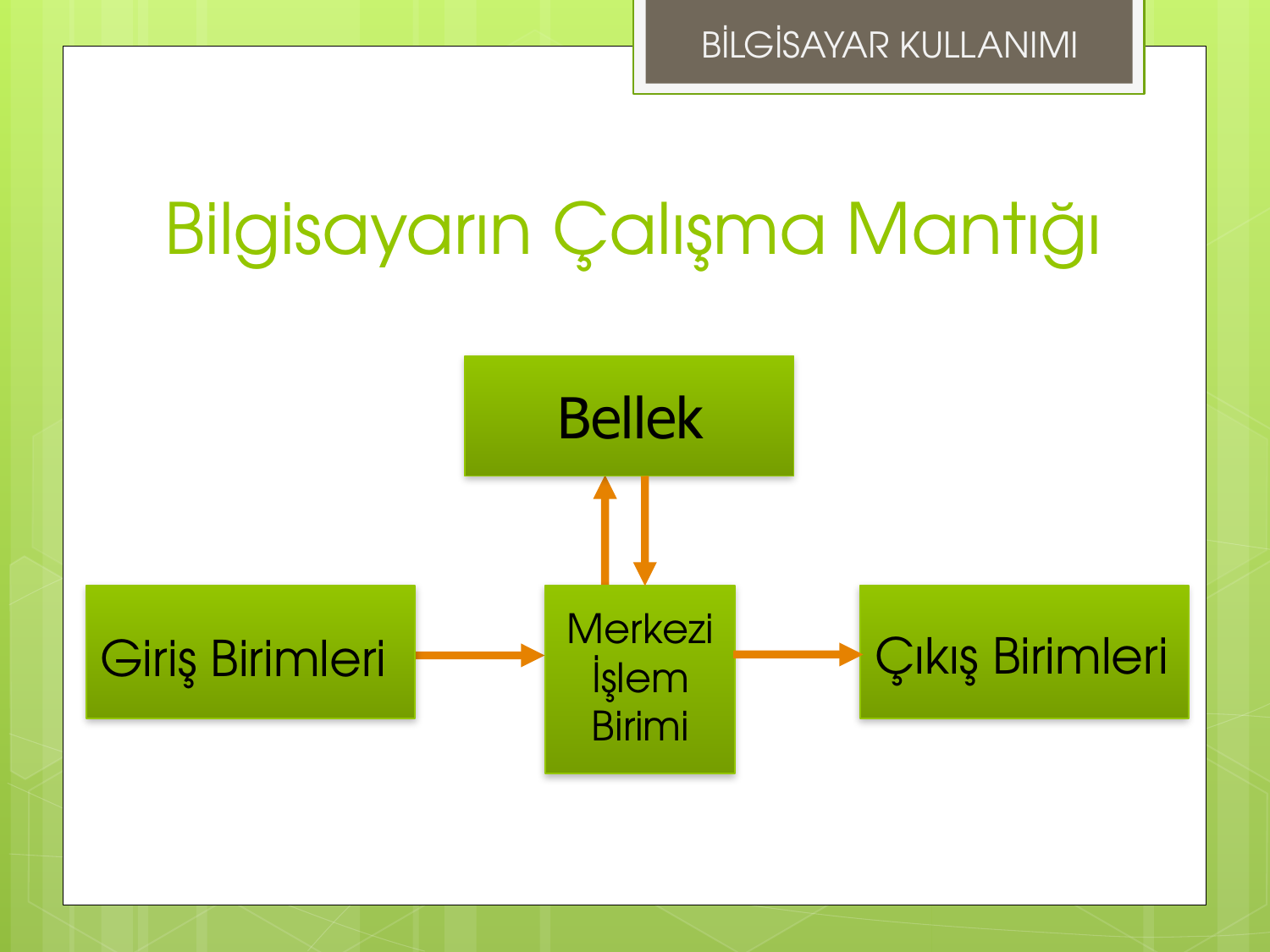

BİLGİSAYAR KULLANIMI
# Bilgisayarın Çalışma Mantığı

Bellek

Merkezi İşlem Birimi
Çıkış Birimleri
Giriş Birimleri